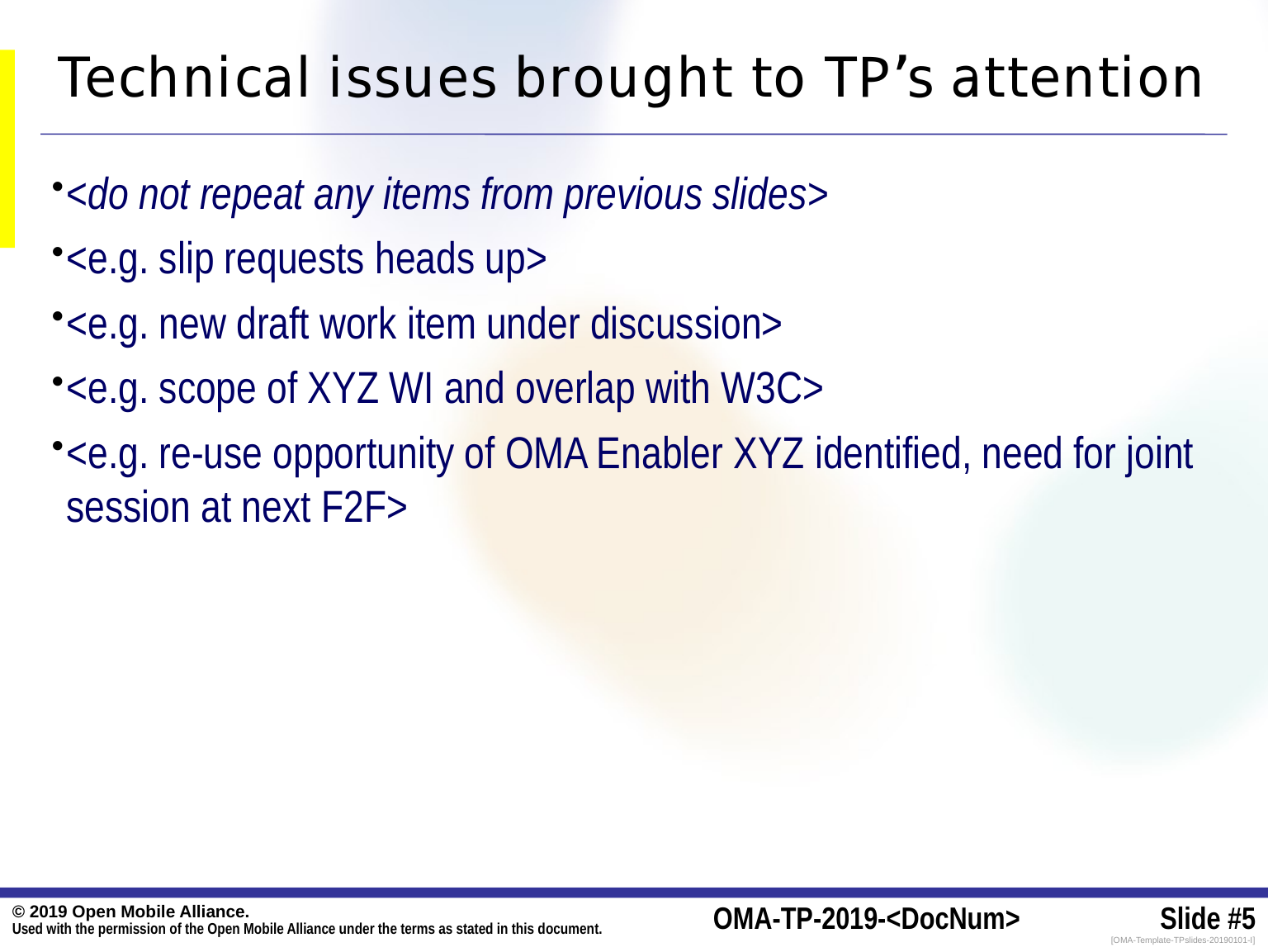

# Technical issues brought to TP’s attention
Each slip request will need a separate TP document, to be submitted to TP Work Program Update calls
<do not repeat any items from previous slides>
<e.g. slip requests heads up>
<e.g. new draft work item under discussion>
<e.g. scope of XYZ WI and overlap with W3C>
<e.g. re-use opportunity of OMA Enabler XYZ identified, need for joint session at next F2F>